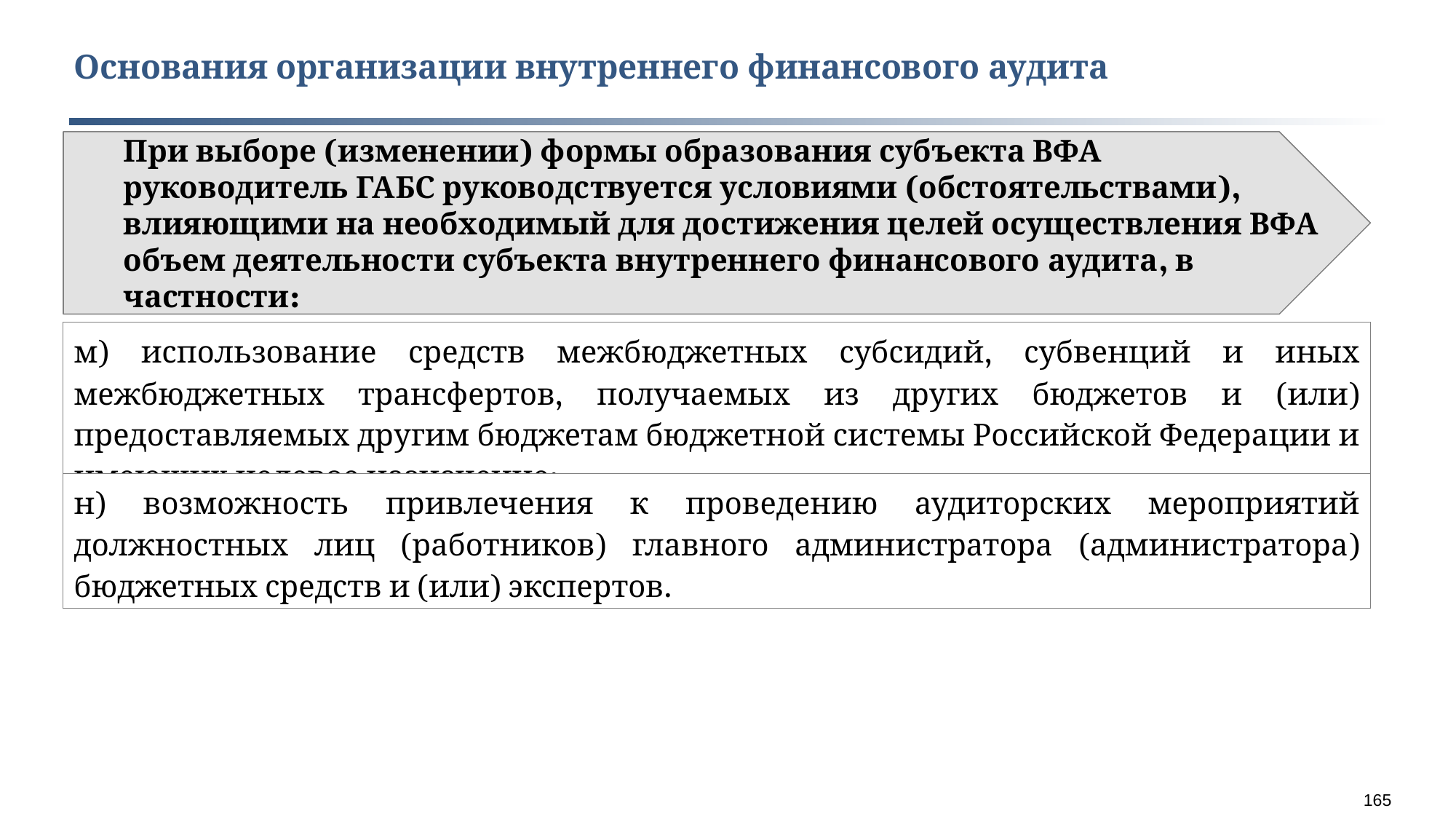

Основания организации внутреннего финансового аудита
При выборе (изменении) формы образования субъекта ВФА руководитель ГАБС руководствуется условиями (обстоятельствами), влияющими на необходимый для достижения целей осуществления ВФА объем деятельности субъекта внутреннего финансового аудита, в частности:
м) использование средств межбюджетных субсидий, субвенций и иных межбюджетных трансфертов, получаемых из других бюджетов и (или) предоставляемых другим бюджетам бюджетной системы Российской Федерации и имеющих целевое назначение;
н) возможность привлечения к проведению аудиторских мероприятий должностных лиц (работников) главного администратора (администратора) бюджетных средств и (или) экспертов.